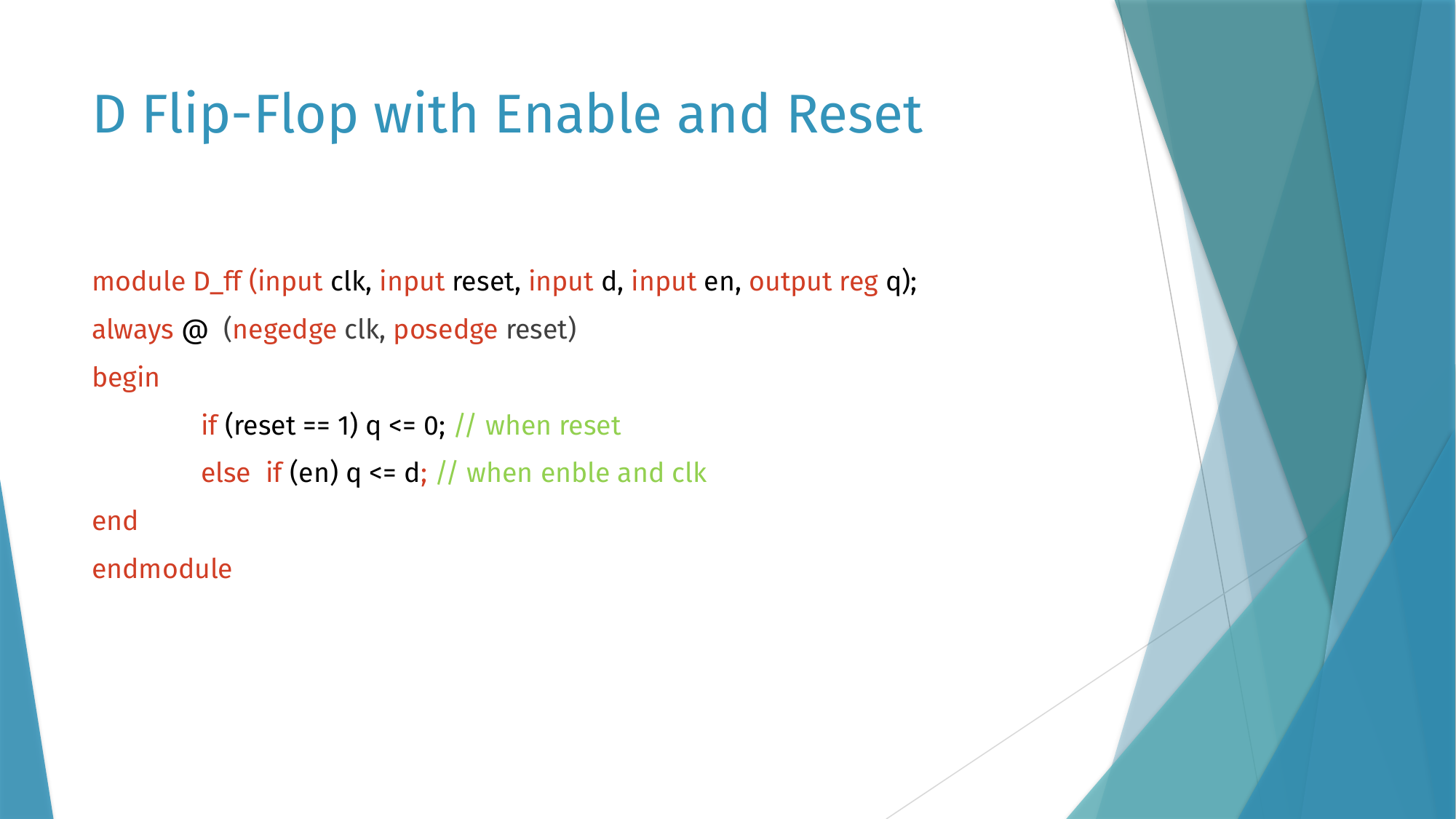

# D Flip-Flop with Enable and Reset
module D_ff (input clk, input reset, input d, input en, output reg q);
always @  (negedge clk, posedge reset)
begin
	if (reset == 1) q <= 0; // when reset
	else  if (en) q <= d; // when enble and clk
end
endmodule